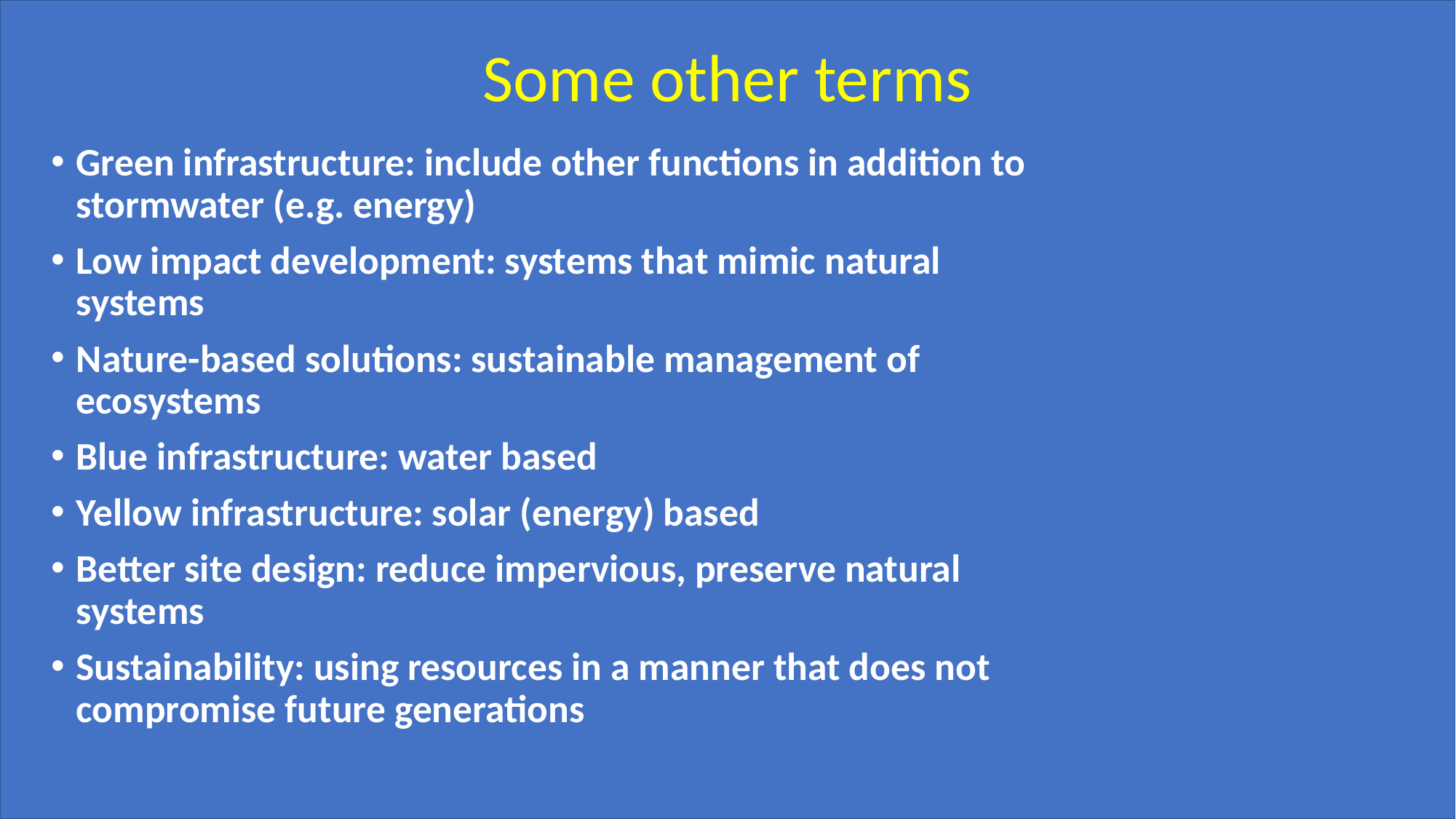

# Some other terms
Green infrastructure: include other functions in addition to stormwater (e.g. energy)
Low impact development: systems that mimic natural systems
Nature-based solutions: sustainable management of ecosystems
Blue infrastructure: water based
Yellow infrastructure: solar (energy) based
Better site design: reduce impervious, preserve natural systems
Sustainability: using resources in a manner that does not compromise future generations